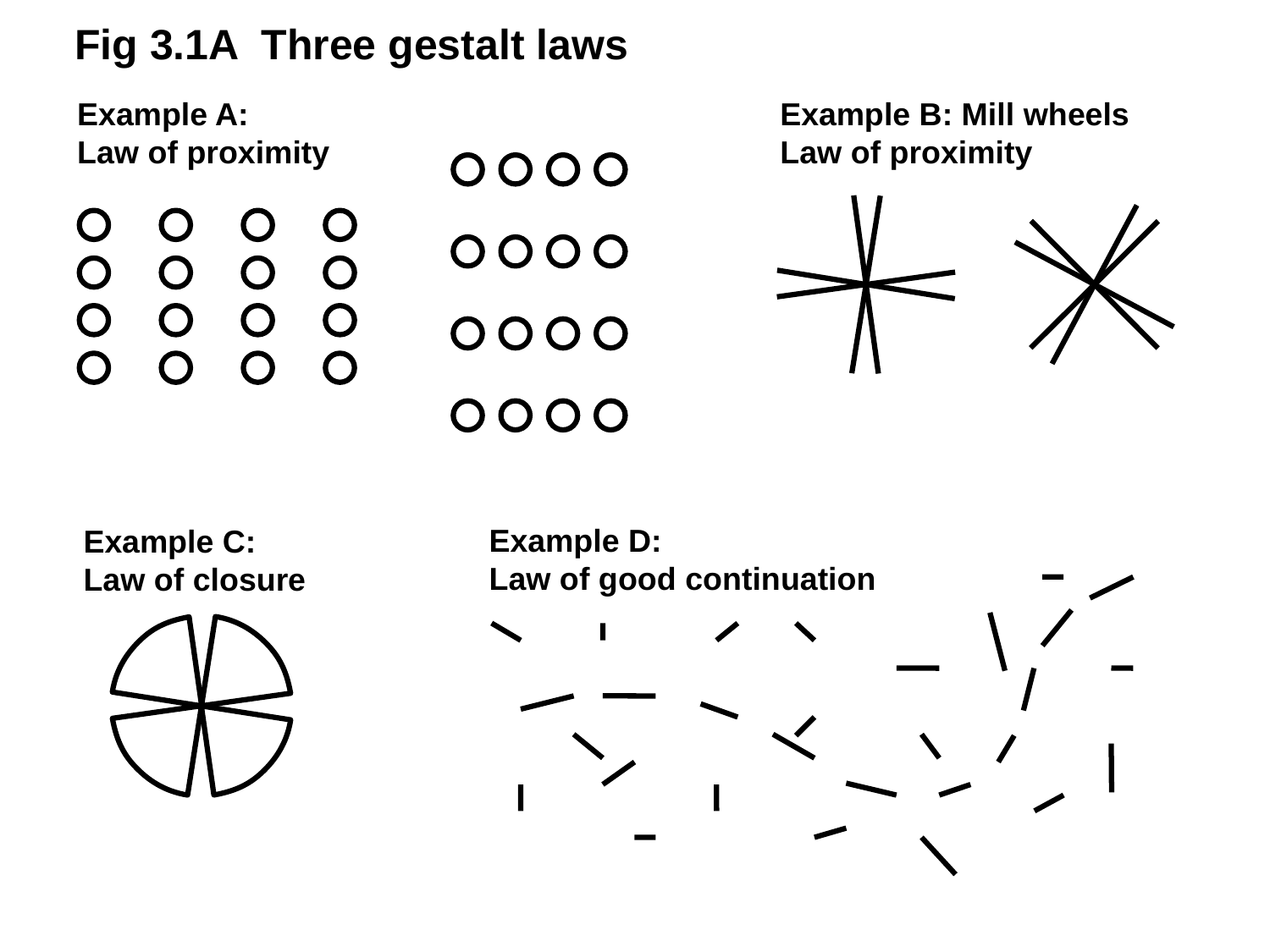

Fig 3.1A  Three gestalt laws

Example A:
Law of proximity
Example B: Mill wheels
Law of proximity

Example D:
Law of good continuation

Example C:
Law of closure